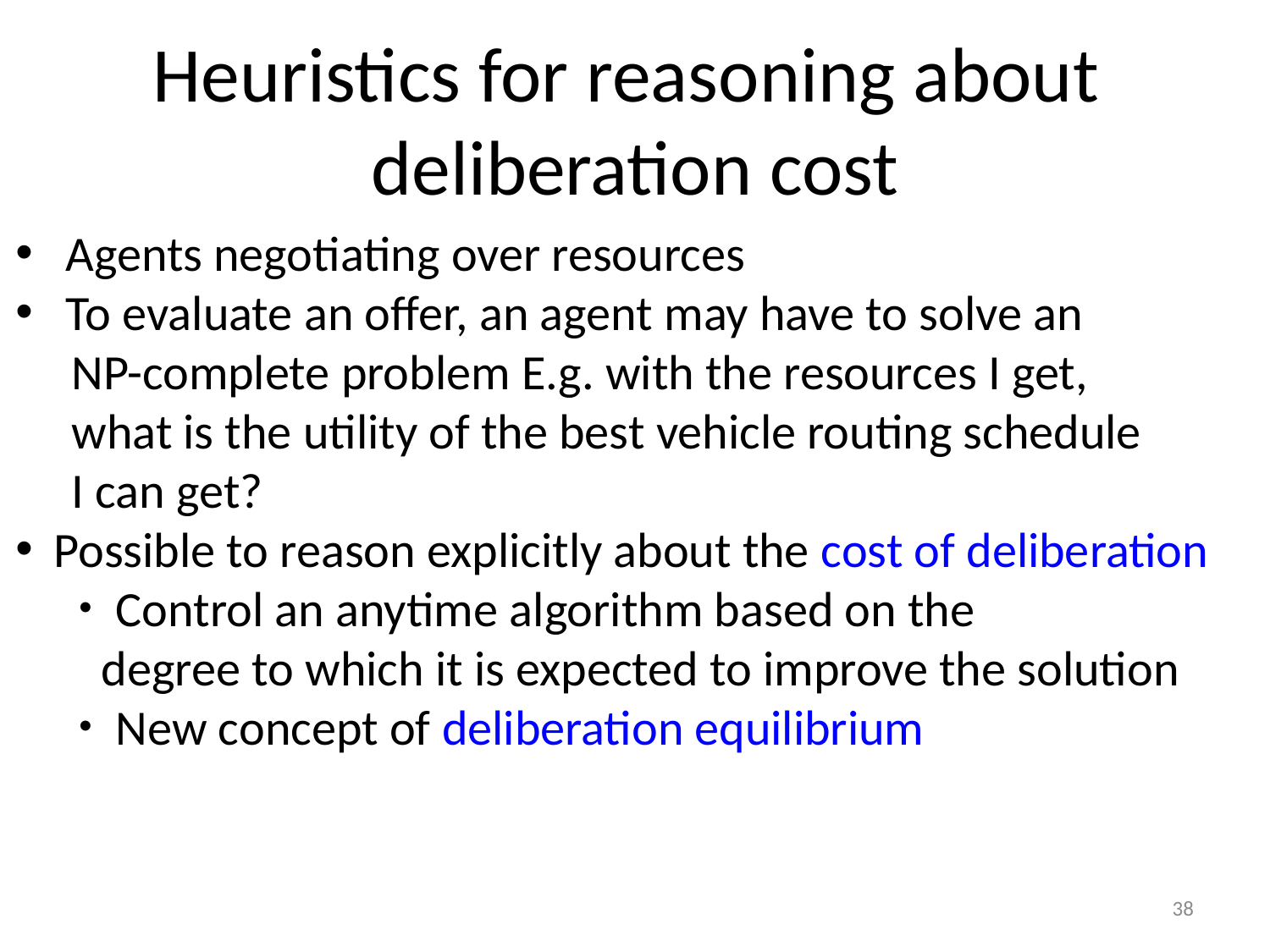

Heuristics for reasoning about
deliberation cost
Agents negotiating over resources
To evaluate an offer, an agent may have to solve an
     NP-complete problem E.g. with the resources I get,
     what is the utility of the best vehicle routing schedule
     I can get?
Possible to reason explicitly about the cost of deliberation
Control an anytime algorithm based on the
  degree to which it is expected to improve the solution
New concept of deliberation equilibrium
38